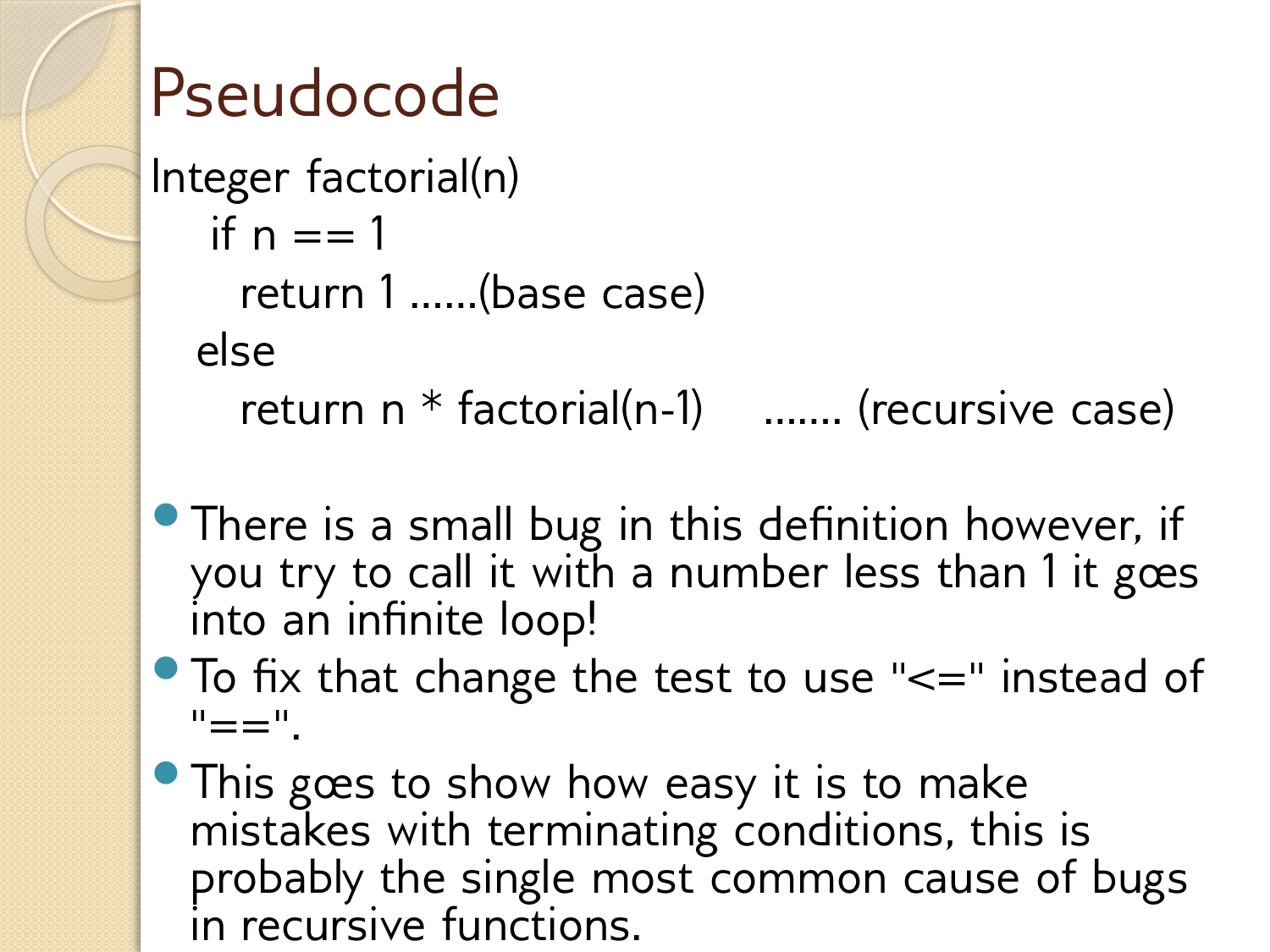

# Pseudocode
Integer factorial(n)
    if n == 1
      return 1 ……(base case)
   else
      return n * factorial(n-1)    ……. (recursive case)

There is a small bug in this definition however, if you try to call it with a number less than 1 it goes into an infinite loop!
To fix that change the test to use "<=" instead of "==".
This goes to show how easy it is to make mistakes with terminating conditions, this is probably the single most common cause of bugs in recursive functions.